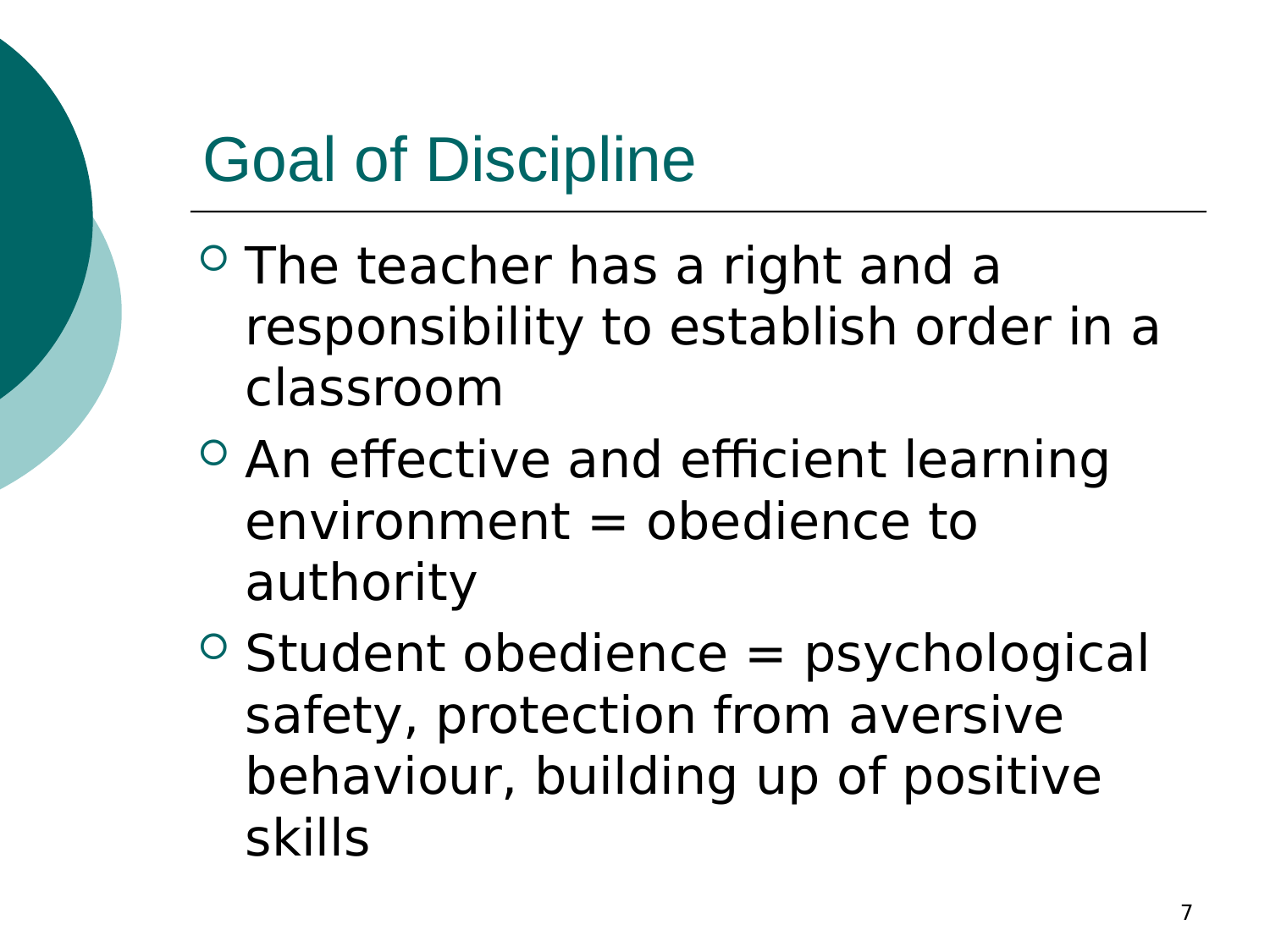

# Goal of Discipline
The teacher has a right and a responsibility to establish order in a classroom
An effective and efficient learning environment = obedience to authority
Student obedience = psychological safety, protection from aversive behaviour, building up of positive skills
7